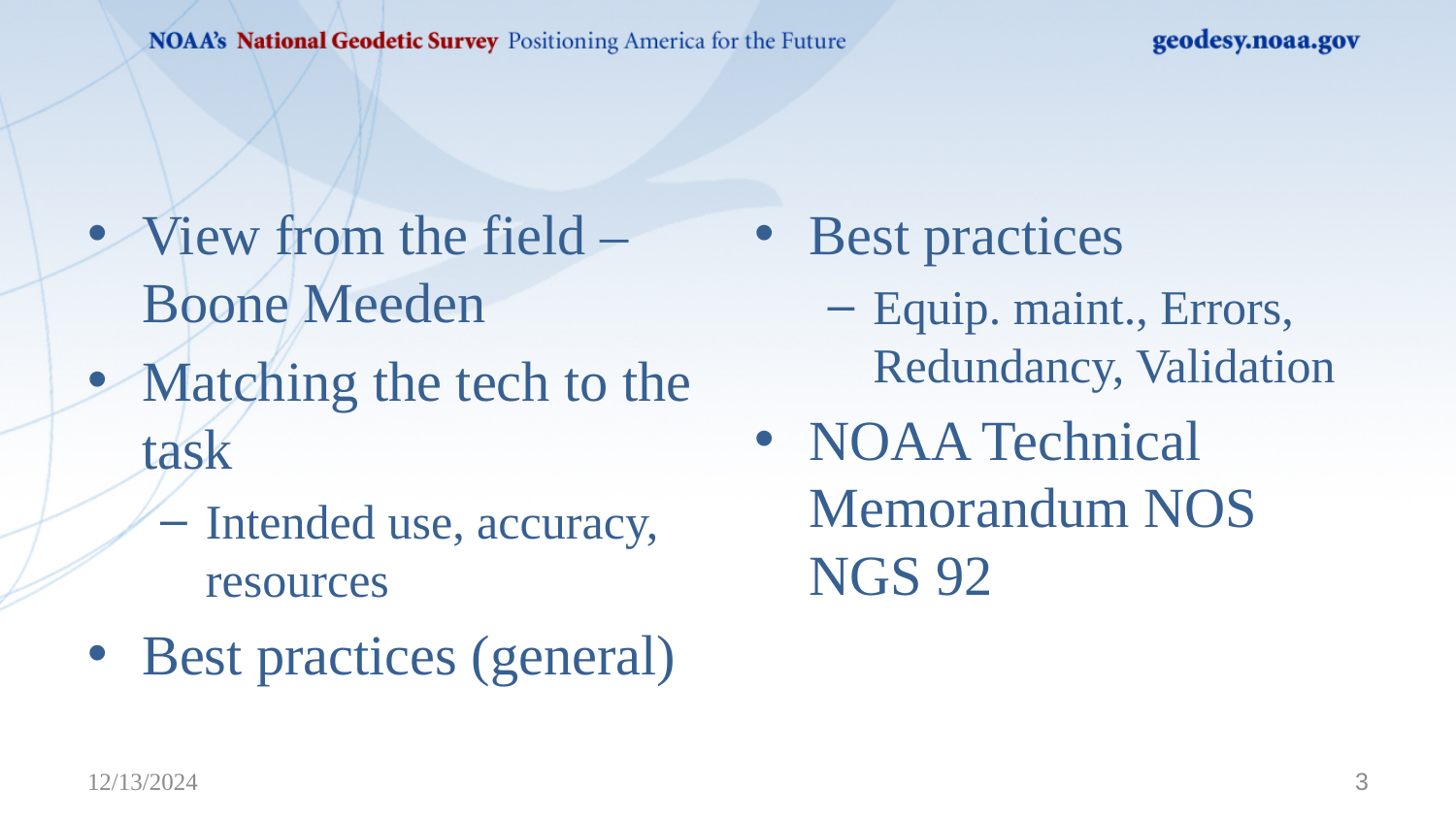

#
View from the field – Boone Meeden
Matching the tech to the task
Intended use, accuracy, resources
Best practices (general)

Best practices
Equip. maint., Errors, Redundancy, Validation
NOAA Technical Memorandum NOS NGS 92
12/13/2024
3